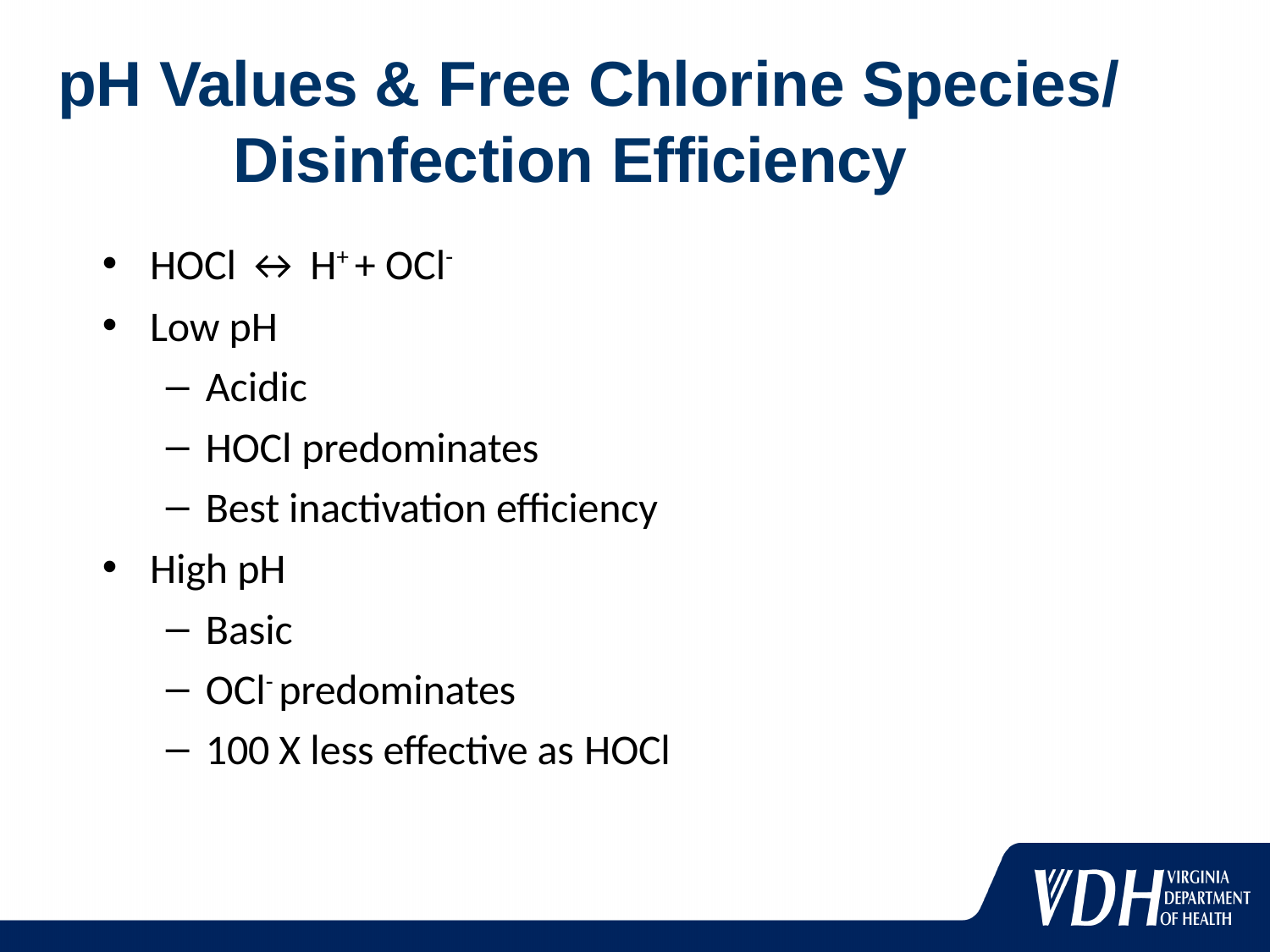

# pH Values & Free Chlorine Species/ Disinfection Efficiency
HOCl ↔ H+ + OCl-
Low pH
Acidic
HOCl predominates
Best inactivation efficiency
High pH
Basic
OCl- predominates
100 X less effective as HOCl